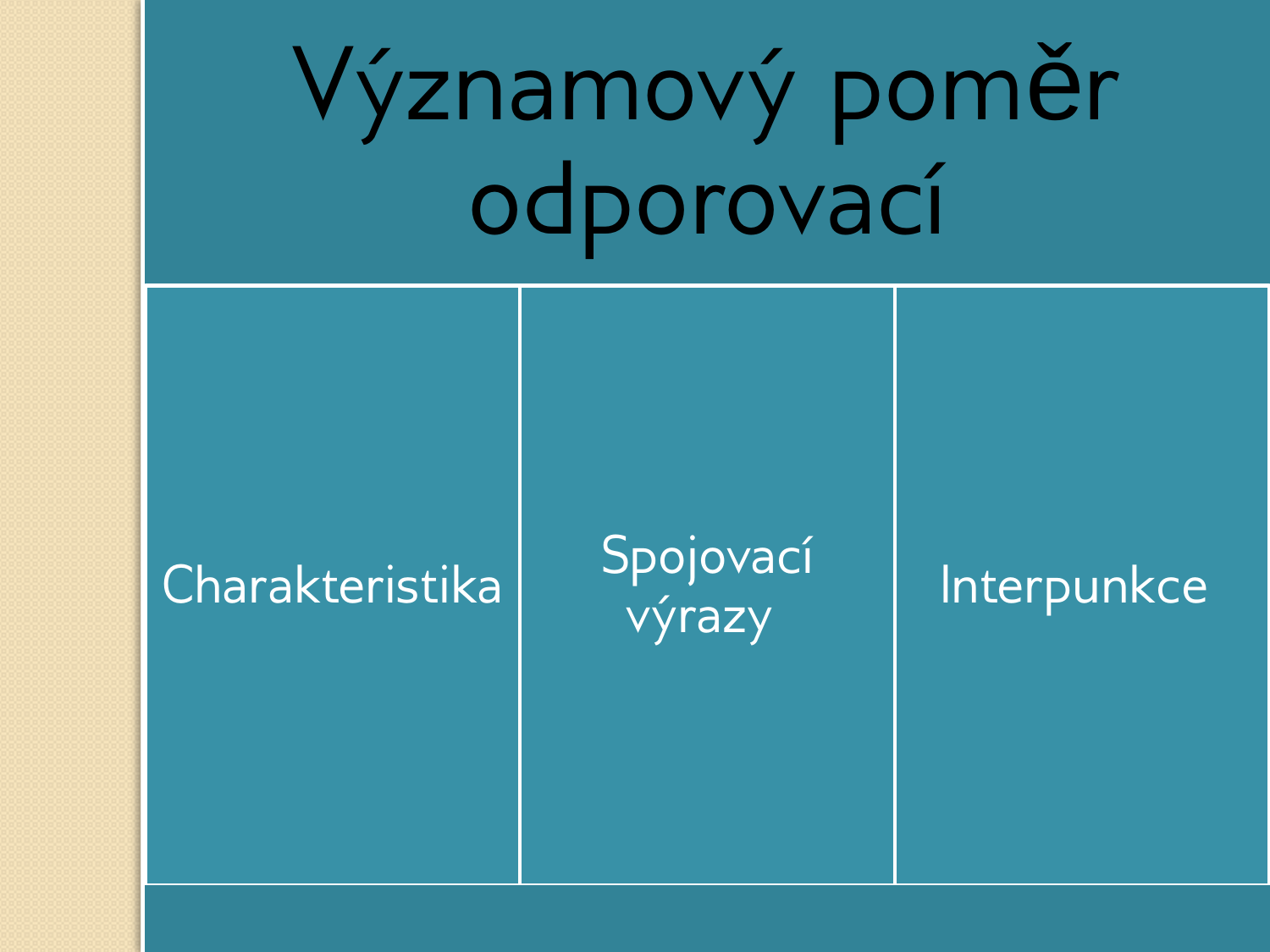

Významový poměr odporovací
Charakteristika
Spojovací výrazy
Interpunkce